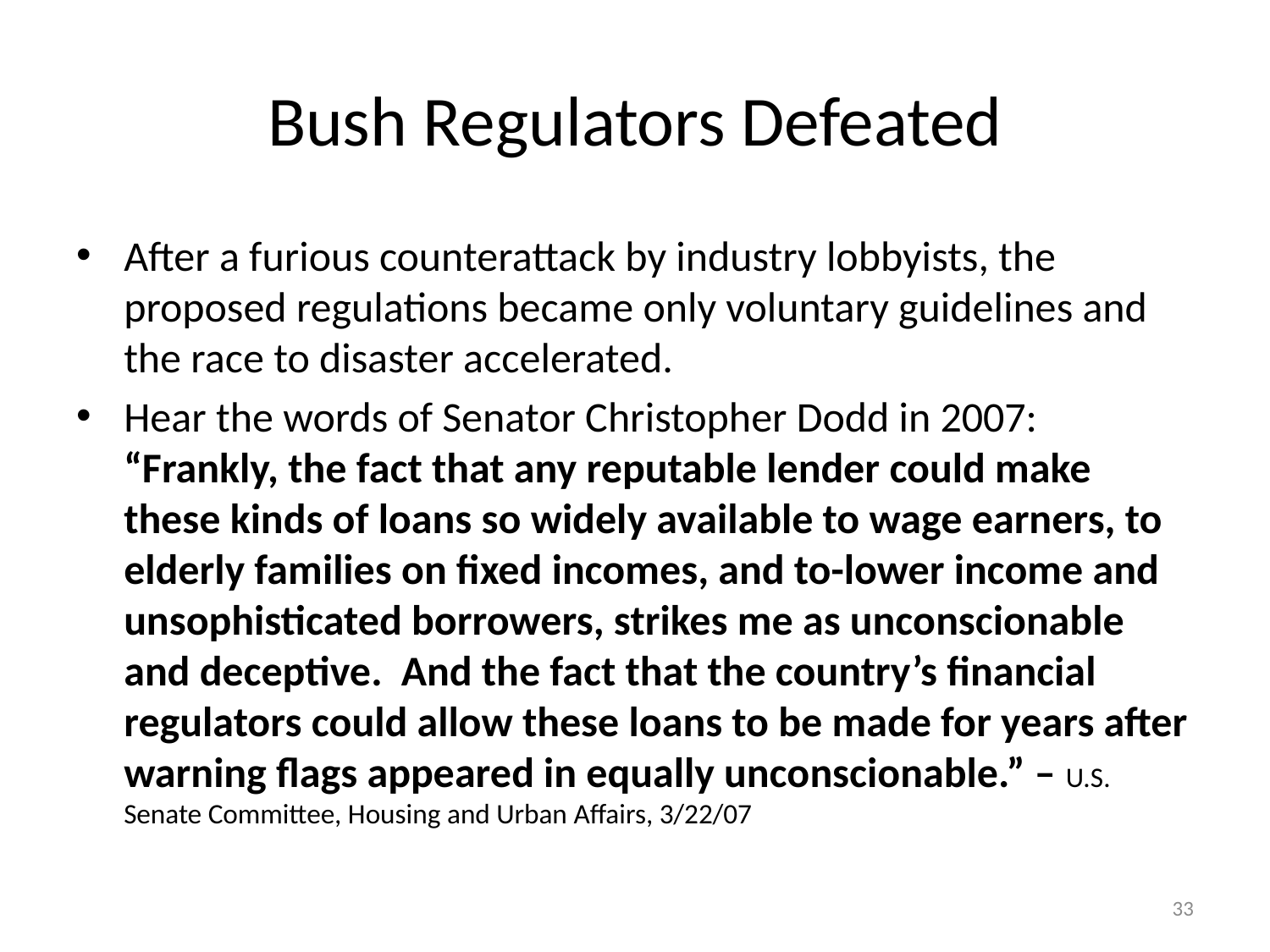

# Bush Regulators Defeated
After a furious counterattack by industry lobbyists, the proposed regulations became only voluntary guidelines and the race to disaster accelerated.
Hear the words of Senator Christopher Dodd in 2007:  “Frankly, the fact that any reputable lender could make these kinds of loans so widely available to wage earners, to elderly families on fixed incomes, and to-lower income and unsophisticated borrowers, strikes me as unconscionable and deceptive.  And the fact that the country’s financial regulators could allow these loans to be made for years after warning flags appeared in equally unconscionable.” – U.S. Senate Committee, Housing and Urban Affairs, 3/22/07

33